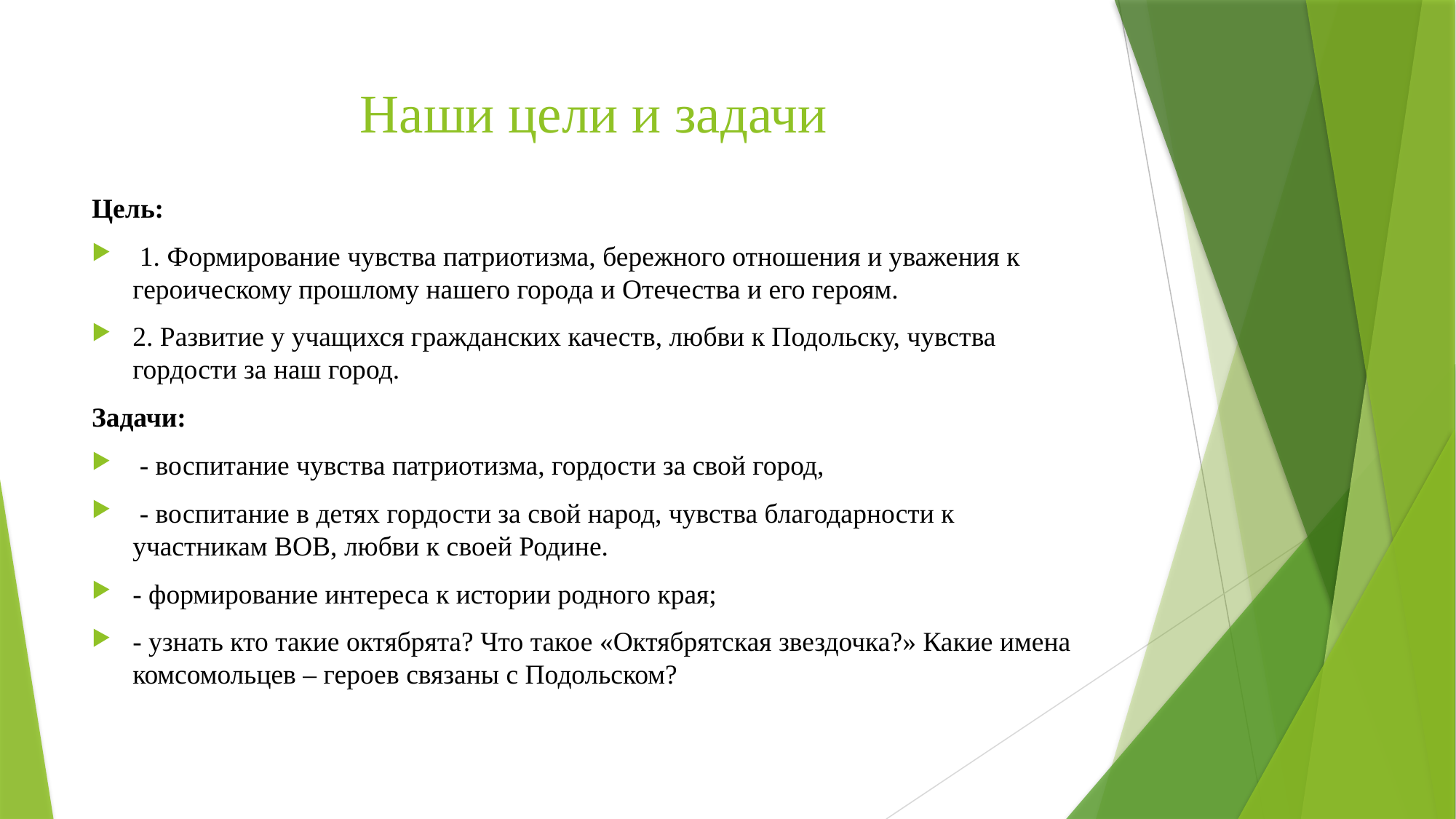

# Наши цели и задачи
Цель:
 1. Формирование чувства патриотизма, бережного отношения и уважения к героическому прошлому нашего города и Отечества и его героям.
2. Развитие у учащихся гражданских качеств, любви к Подольску, чувства гордости за наш город.
Задачи:
 - воспитание чувства патриотизма, гордости за свой город,
 - воспитание в детях гордости за свой народ, чувства благодарности к участникам ВОВ, любви к своей Родине.
- формирование интереса к истории родного края;
- узнать кто такие октябрята? Что такое «Октябрятская звездочка?» Какие имена комсомольцев – героев связаны с Подольском?